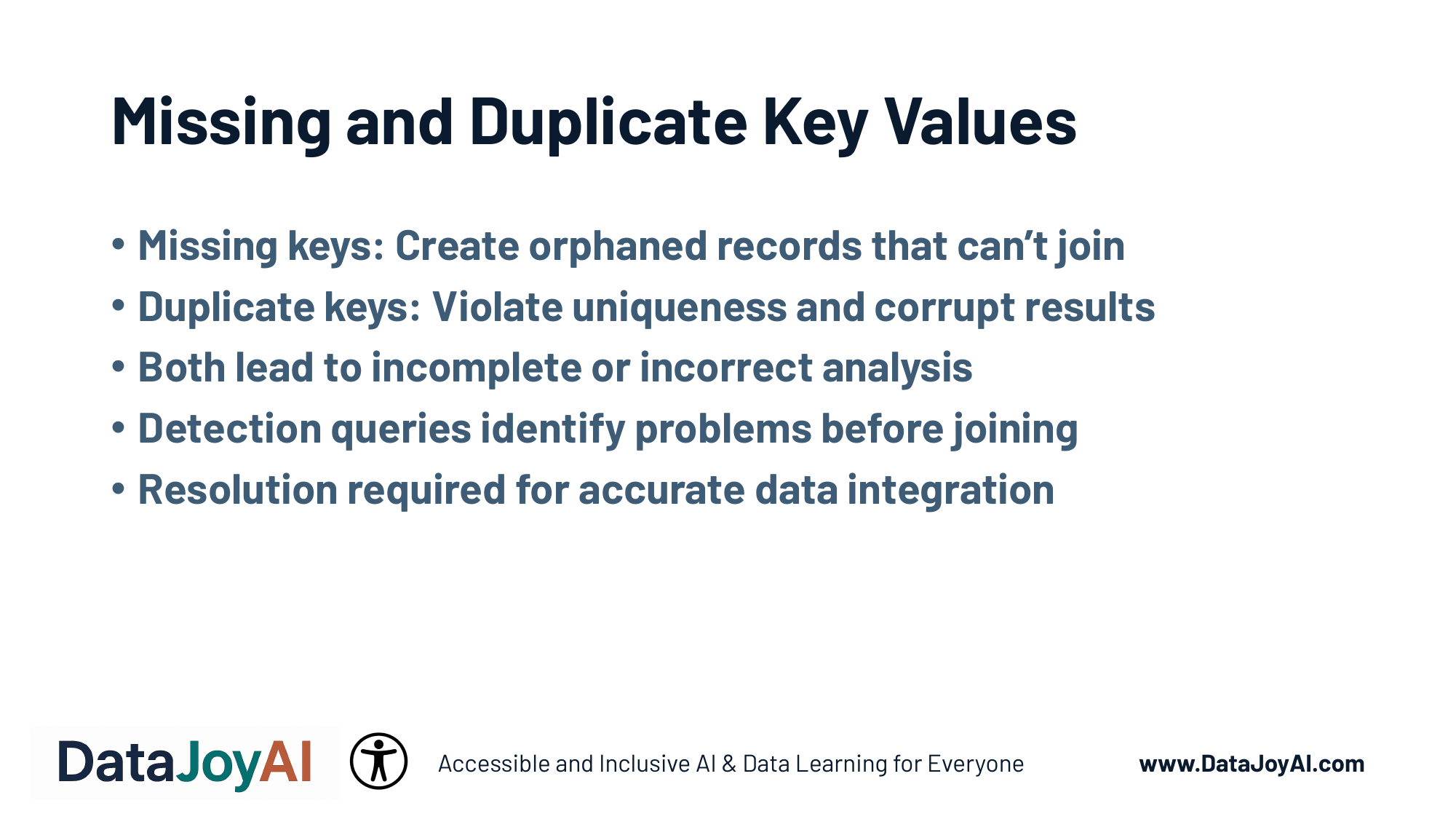

# Missing and Duplicate Key Values
Missing keys: Create orphaned records that can’t join
Duplicate keys: Violate uniqueness and corrupt results
Both lead to incomplete or incorrect analysis
Detection queries identify problems before joining
Resolution required for accurate data integration